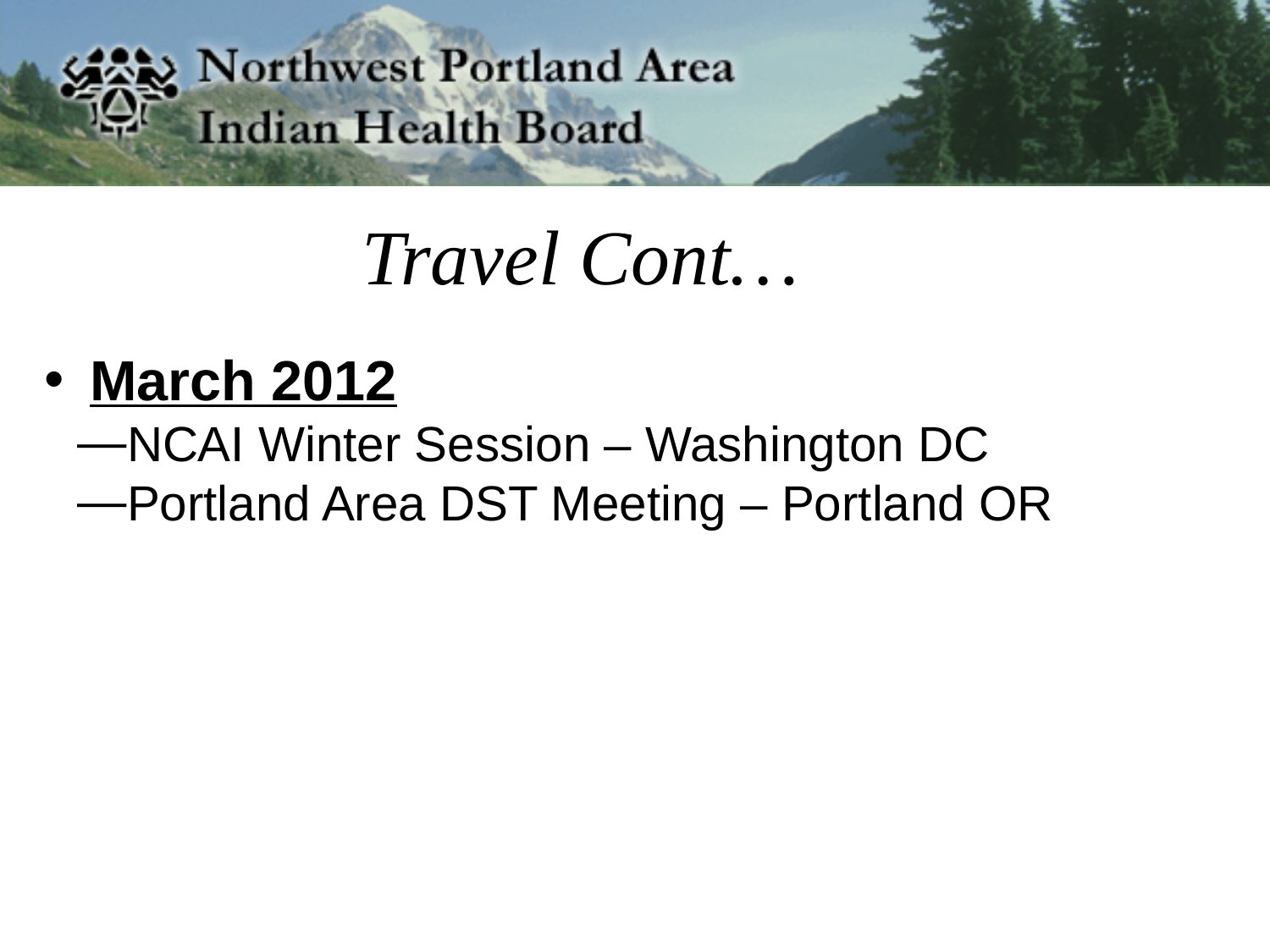

Travel Cont…
 March 2012
NCAI Winter Session – Washington DC
Portland Area DST Meeting – Portland OR